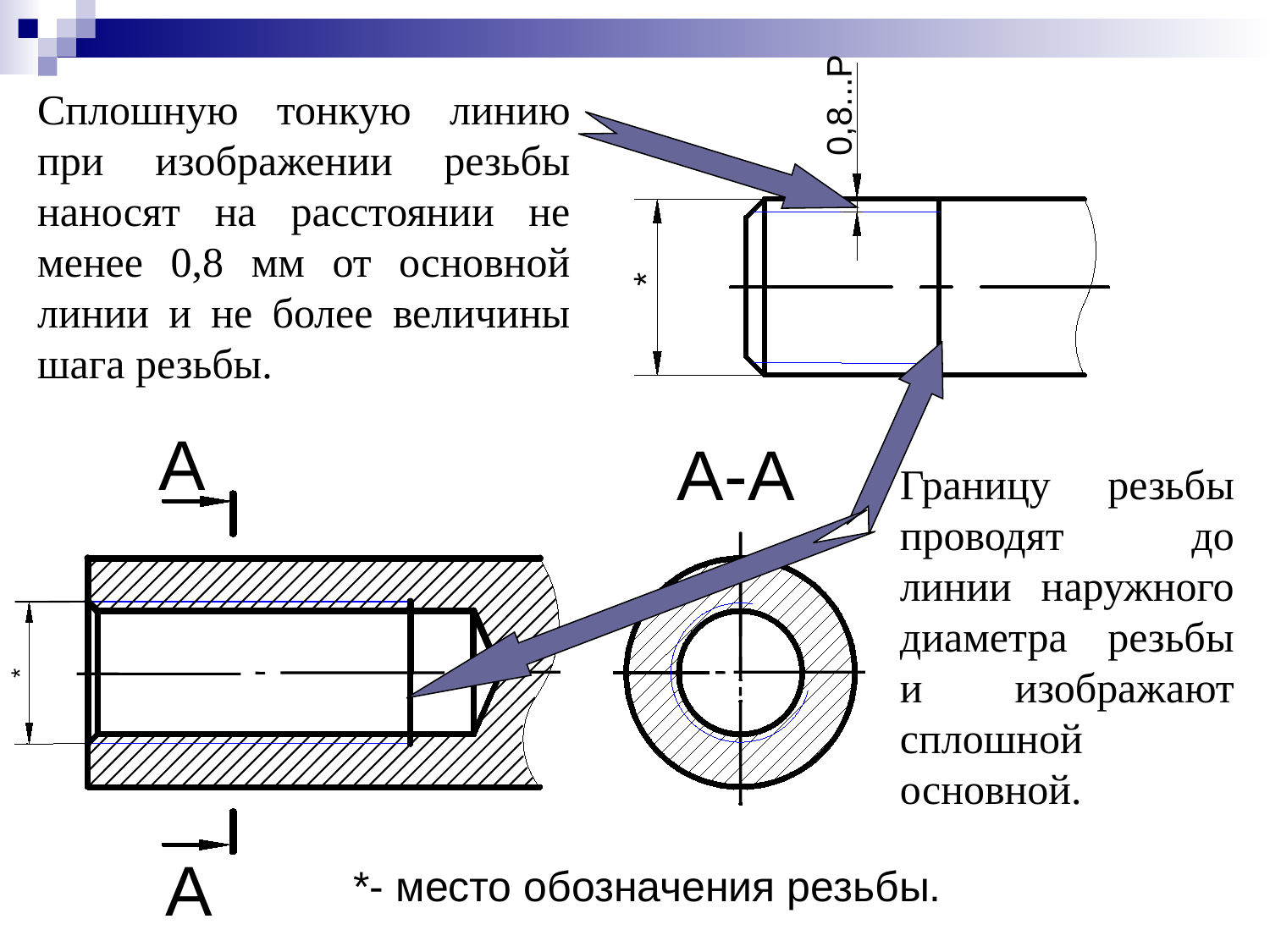

0,8...Р

*

Сплошную тонкую линию при изображении резьбы наносят на расстоянии не менее 0,8 мм от основной линии и не более величины шага резьбы.

A
A-A
Границу резьбы проводят до линии наружного диаметра резьбы и изображают сплошной основной.

*

A

*- место обозначения резьбы.